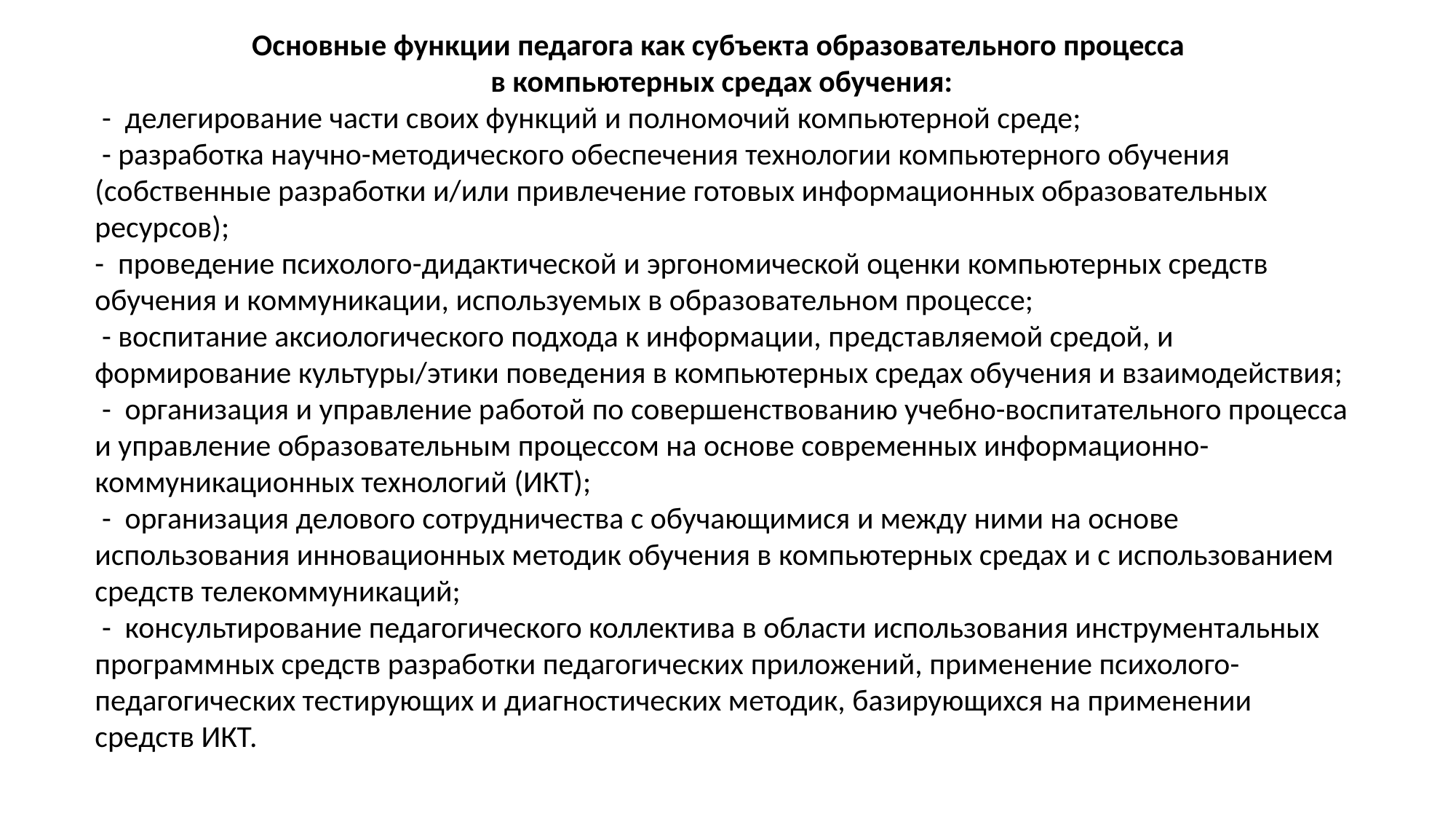

Основные функции педагога как субъекта образовательного процесса
в компьютерных средах обучения:
 -  делегирование части своих функций и полномочий компьютерной среде;
 - разработка научно-методического обеспечения технологии компьютерного обучения (собственные разработки и/или привлечение готовых информационных образовательных ресурсов);
-  проведение психолого-дидактической и эргономической оценки компьютерных средств обучения и коммуникации, используемых в образовательном процессе;
 - воспитание аксиологического подхода к информации, представляемой средой, и формирование культуры/этики поведения в компьютерных средах обучения и взаимодействия;
 -  организация и управление работой по совершенствованию учебно-воспитательного процесса и управление образовательным процессом на основе современных информационно-коммуникационных технологий (ИКТ);
 -  организация делового сотрудничества с обучающимися и между ними на основе использования инновационных методик обучения в компьютерных средах и с использованием средств телекоммуникаций;
 -  консультирование педагогического коллектива в области использования инструментальных программных средств разработки педагогических приложений, применение психолого-педагогических тестирующих и диагностических методик, базирующихся на применении средств ИКТ.